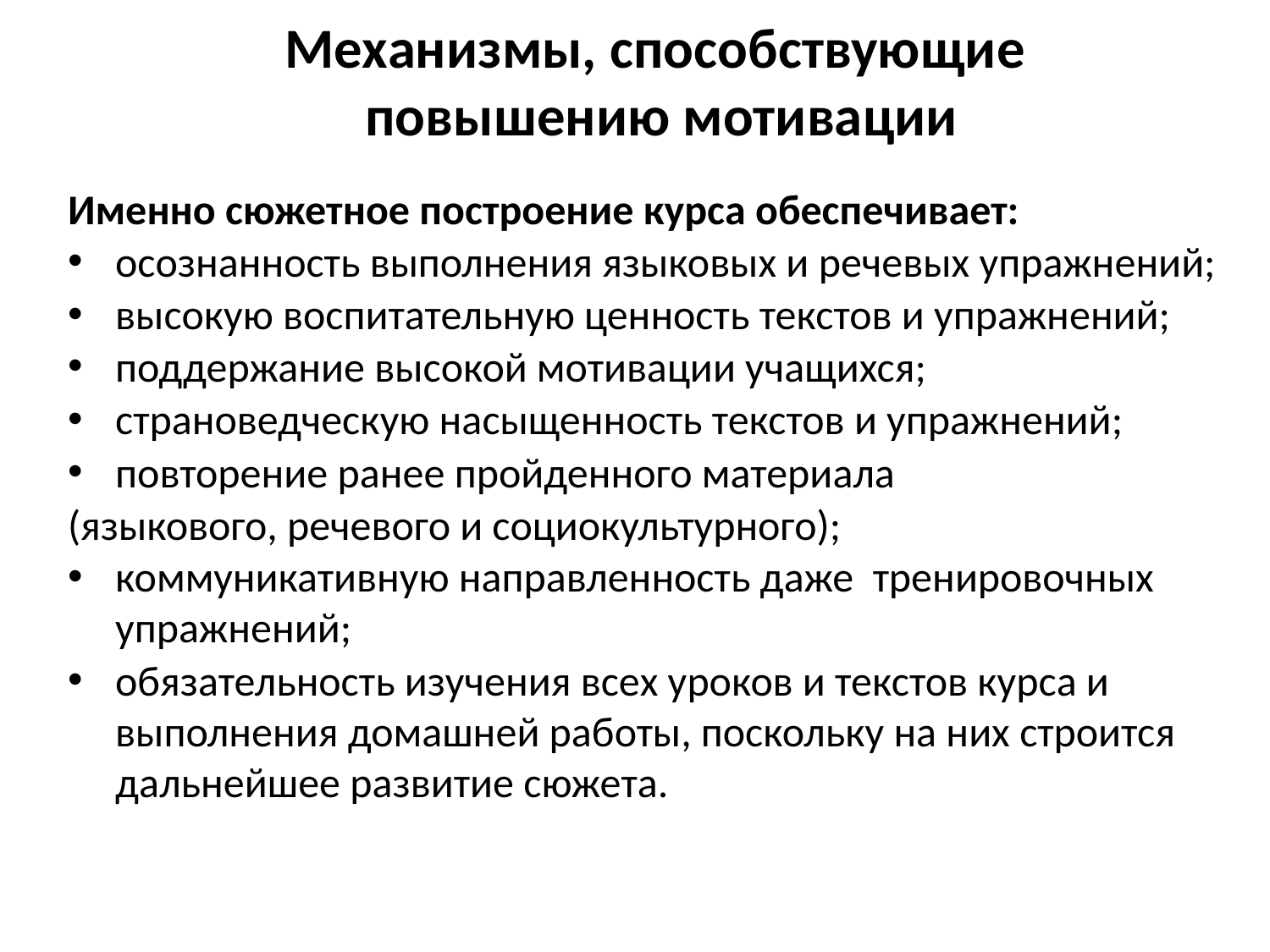

# Механизмы, способствующие  повышению мотивации
Именно сюжетное построение курса обеспечивает:
осознанность выполнения языковых и речевых упражнений;
высокую воспитательную ценность текстов и упражнений;
поддержание высокой мотивации учащихся;
страноведческую насыщенность текстов и упражнений;
повторение ранее пройденного материала
(языкового, речевого и социокультурного);
коммуникативную направленность даже  тренировочных упражнений;
обязательность изучения всех уроков и текстов курса и выполнения домашней работы, поскольку на них строится дальнейшее развитие сюжета.